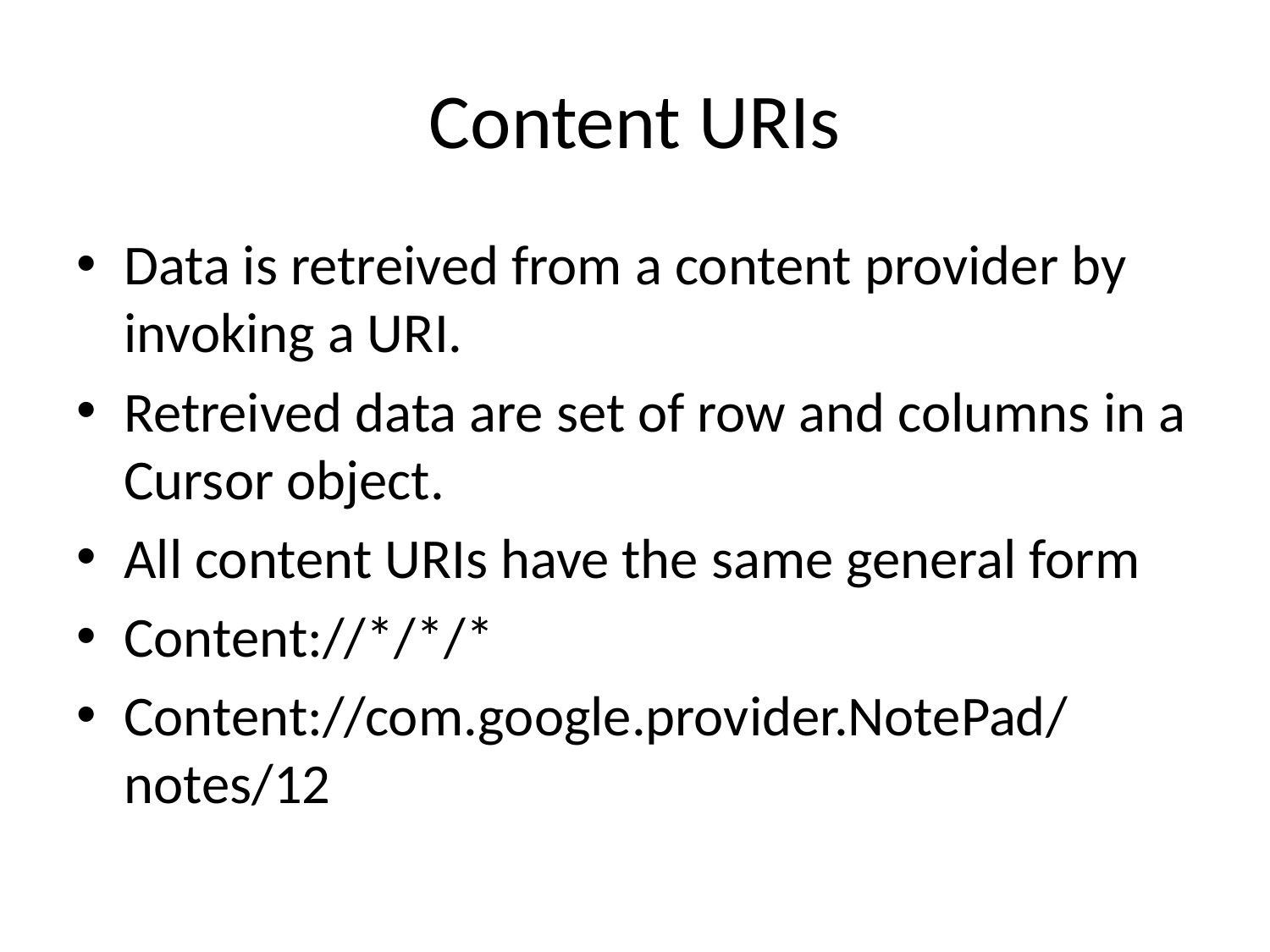

# Content URIs
Data is retreived from a content provider by invoking a URI.
Retreived data are set of row and columns in a Cursor object.
All content URIs have the same general form
Content://*/*/*
Content://com.google.provider.NotePad/notes/12